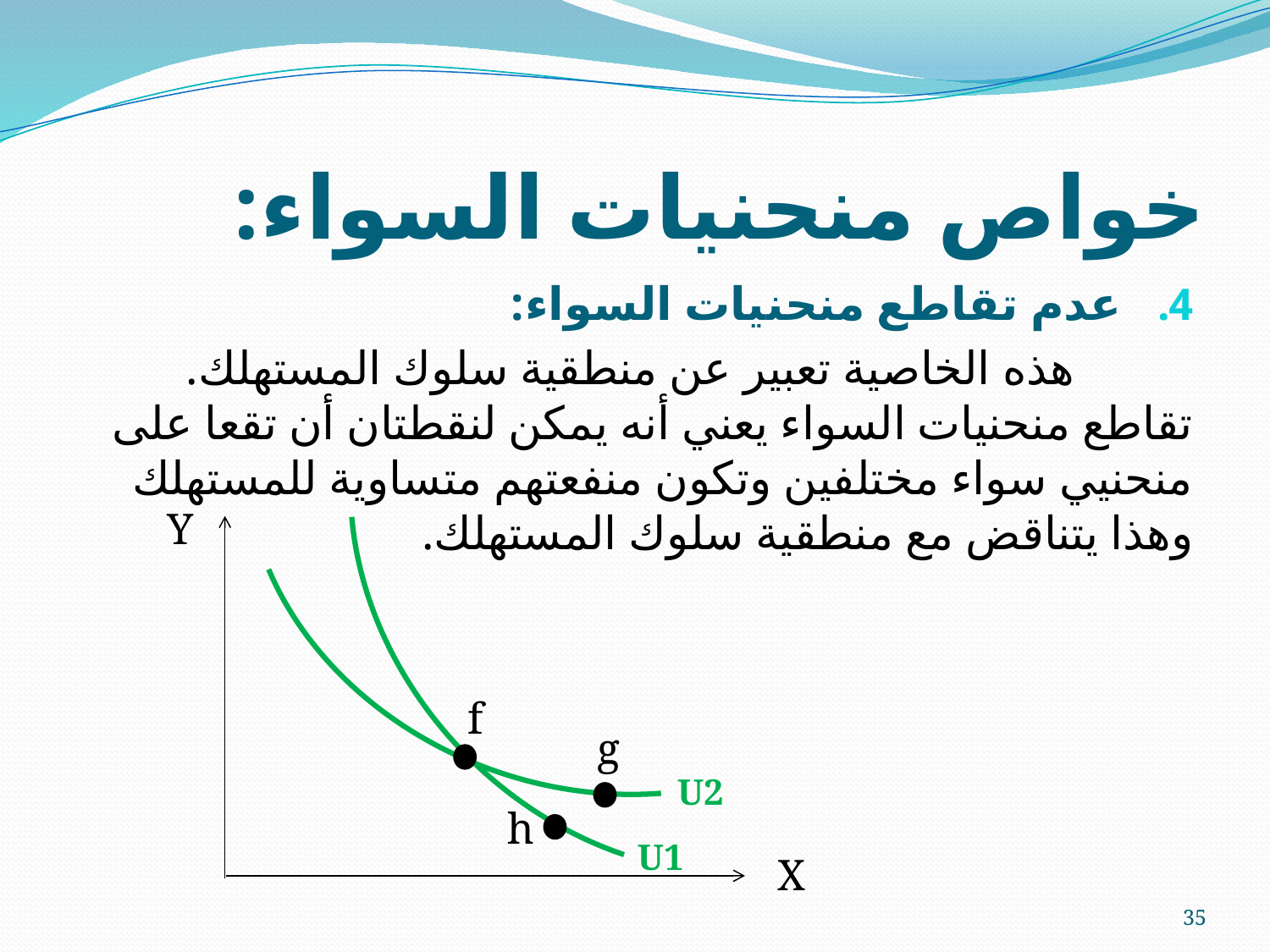

# خواص منحنيات السواء:

عدم تقاطع منحنيات السواء:
          هذه الخاصية تعبير عن منطقية سلوك المستهلك. تقاطع منحنيات السواء يعني أنه يمكن لنقطتان أن تقعا على منحنيي سواء مختلفين وتكون منفعتهم متساوية للمستهلك وهذا يتناقض مع منطقية سلوك المستهلك.

Y
f
g

U2

h

U1
X
35